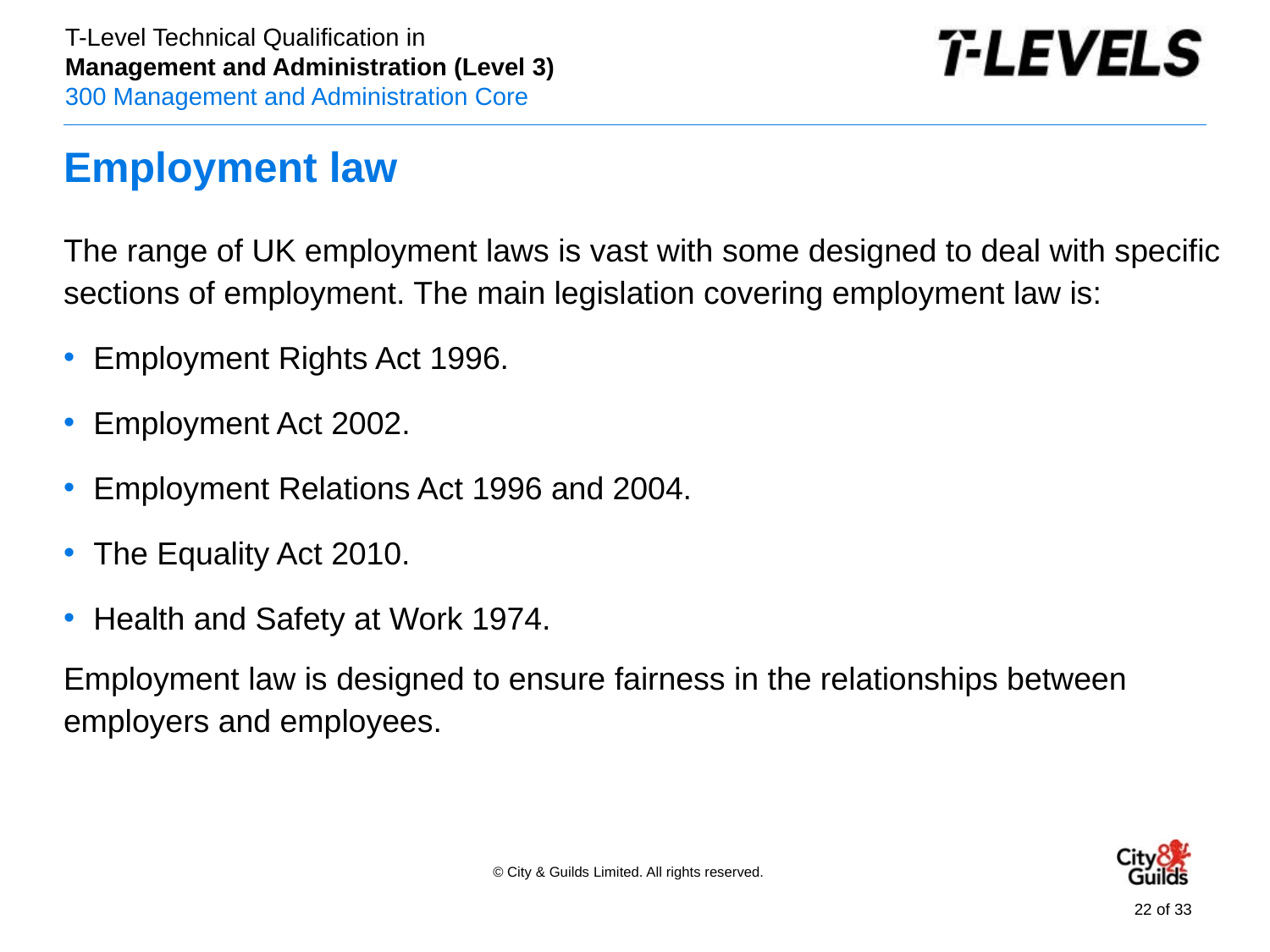

# Employment law
The range of UK employment laws is vast with some designed to deal with specific sections of employment. The main legislation covering employment law is:
Employment Rights Act 1996.
Employment Act 2002.
Employment Relations Act 1996 and 2004.
The Equality Act 2010.
Health and Safety at Work 1974.
Employment law is designed to ensure fairness in the relationships between employers and employees.